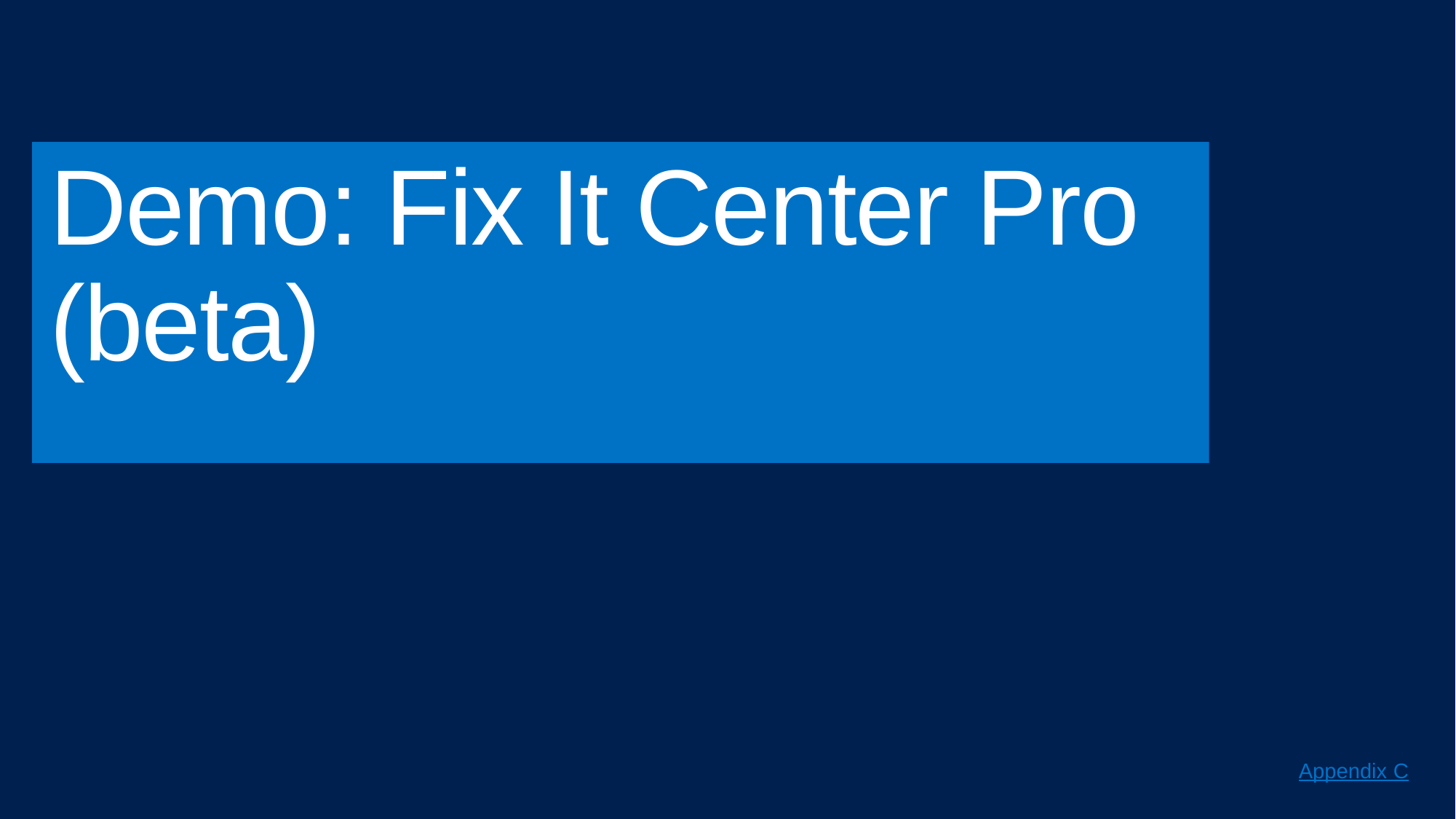

# Demo: Fix It Center Pro (beta)
Appendix C